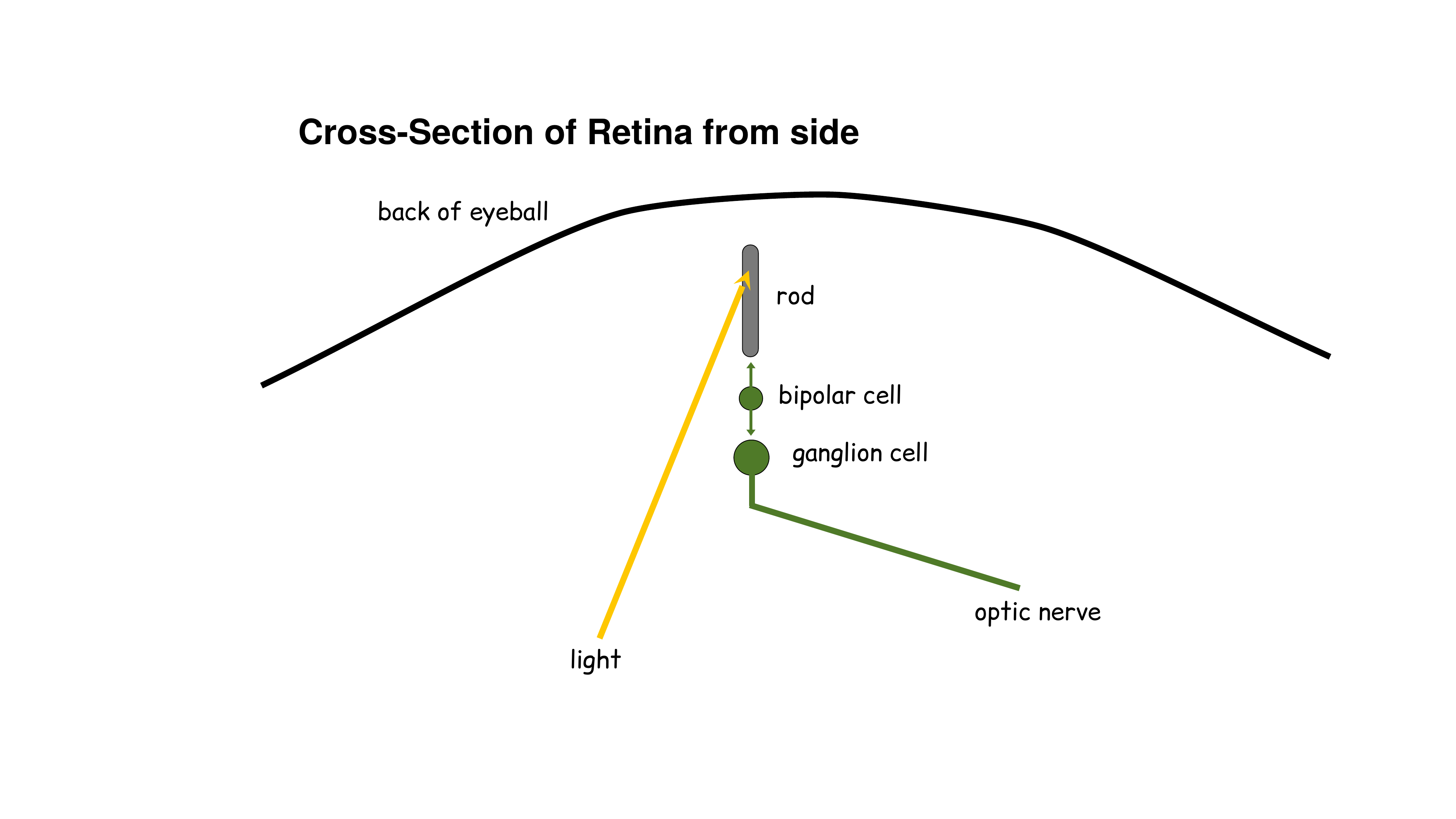

Cross-Section of Retina from side
back of eyeball

rod
bipolar cell
ganglion cell
optic nerve
light